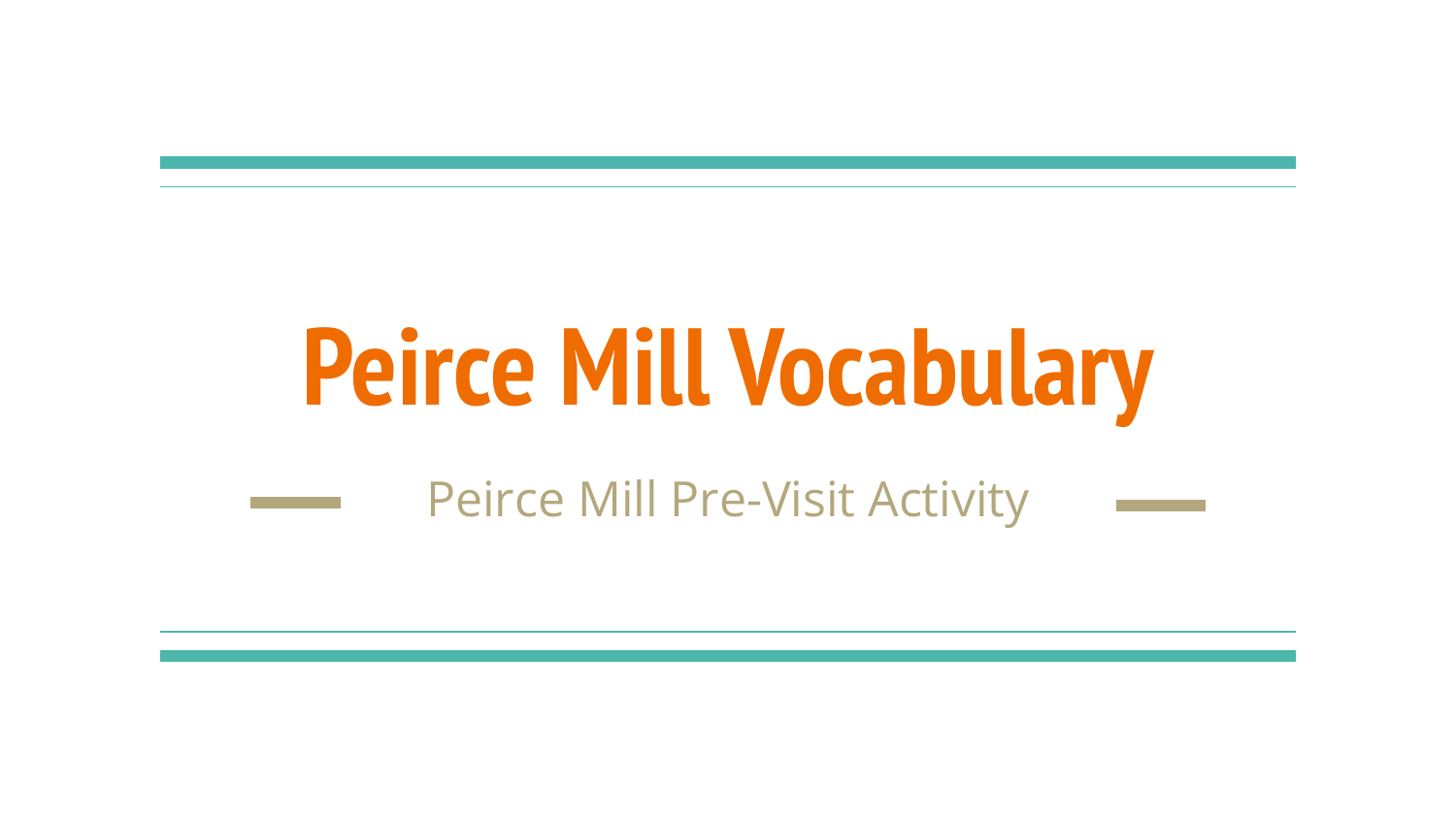

# Peirce Mill Vocabulary
Peirce Mill Pre-Visit Activity